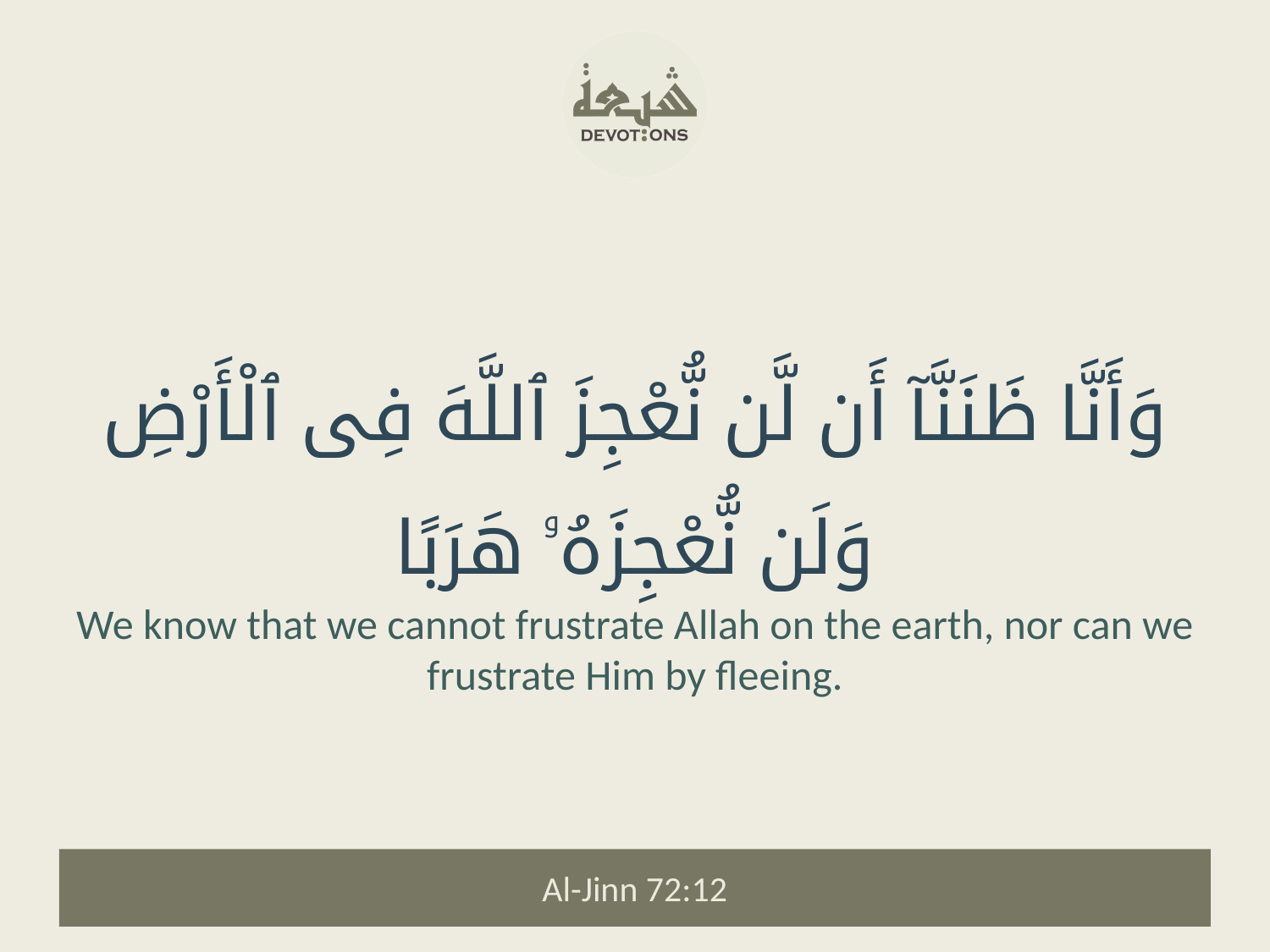

وَأَنَّا ظَنَنَّآ أَن لَّن نُّعْجِزَ ٱللَّهَ فِى ٱلْأَرْضِ وَلَن نُّعْجِزَهُۥ هَرَبًا
We know that we cannot frustrate Allah on the earth, nor can we frustrate Him by fleeing.
Al-Jinn 72:12